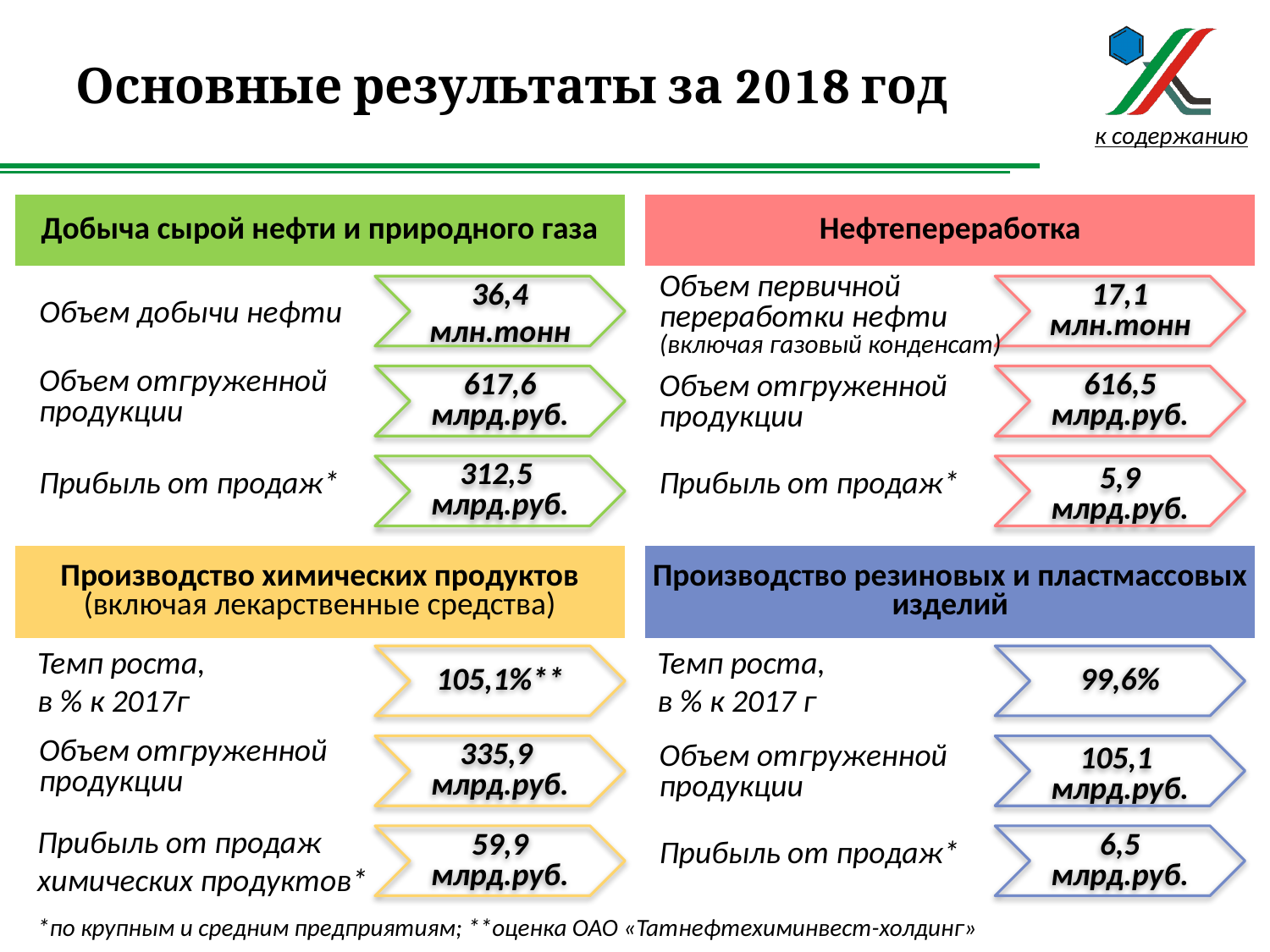

# Основные результаты за 2018 год
к содержанию
| Добыча сырой нефти и природного газа |  | Нефтепереработка |
| --- | --- | --- |
|  |  |  |
| Производство химических продуктов (включая лекарственные средства) |  | Производство резиновых и пластмассовых изделий |
|  |  |  |
Объем первичной
переработки нефти
(включая газовый конденсат)
36,4
млн.тонн
17,1 млн.тонн
Объем добычи нефти
Объем отгруженной
продукции
617,6
млрд.руб.
Объем отгруженной
продукции
616,5
млрд.руб.
Прибыль от продаж*
Прибыль от продаж*
312,5
млрд.руб.

5,9
млрд.руб.

Темп роста,                 в % к 2017г
Темп роста,                 в % к 2017 г
105,1%**
99,6%
Объем отгруженной
продукции
335,9
млрд.руб.
Объем отгруженной
продукции

105,1
млрд.руб.

Прибыль от продаж химических продуктов*
Прибыль от продаж*
59,9
млрд.руб.
6,5
млрд.руб.
*по крупным и средним предприятиям; **оценка ОАО «Татнефтехиминвест-холдинг»